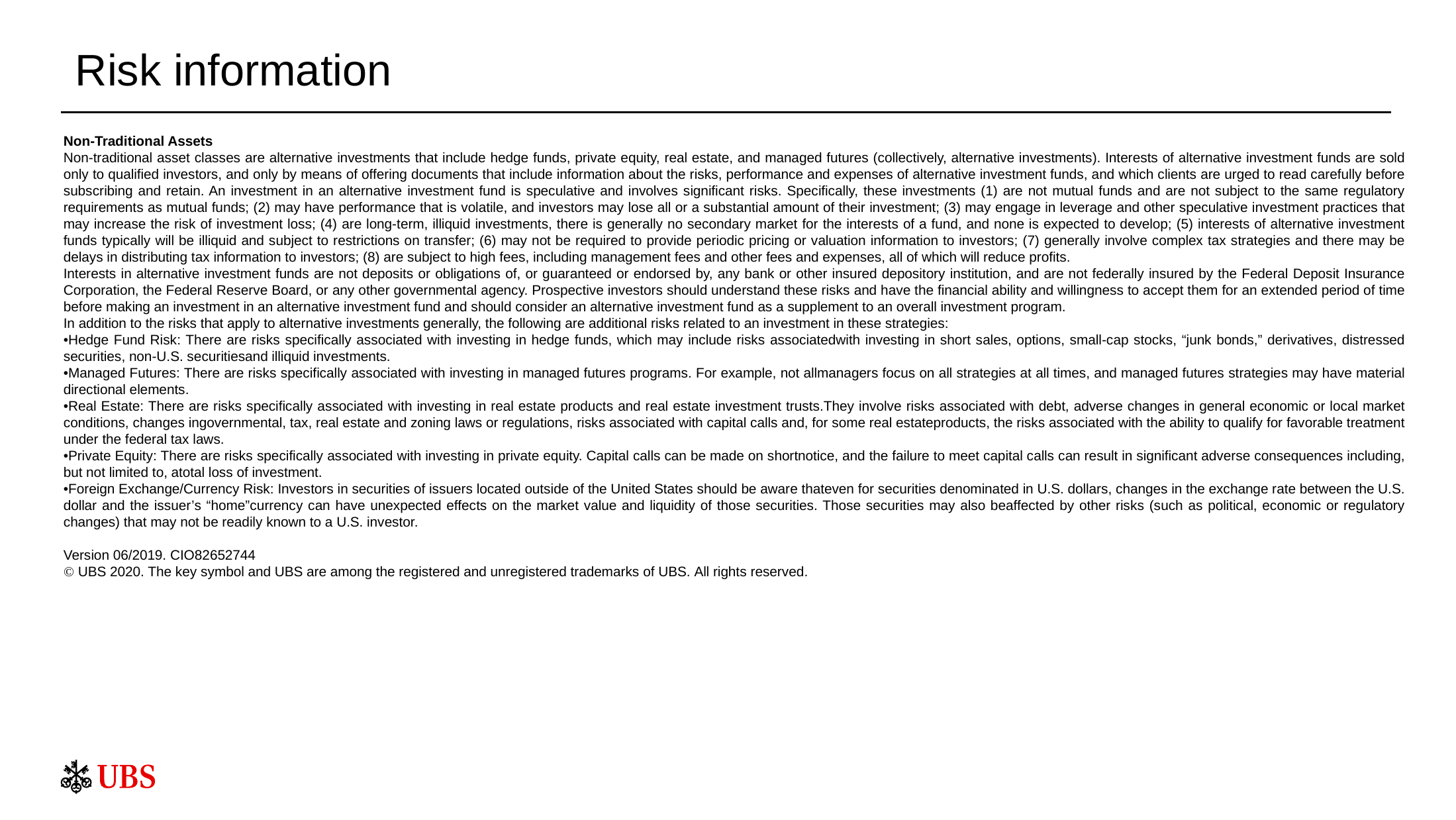

# Risk information
Non-Traditional Assets
Non-traditional asset classes are alternative investments that include hedge funds, private equity, real estate, and managed futures (collectively, alternative investments). Interests of alternative investment funds are sold only to qualified investors, and only by means of offering documents that include information about the risks, performance and expenses of alternative investment funds, and which clients are urged to read carefully before subscribing and retain. An investment in an alternative investment fund is speculative and involves significant risks. Specifically, these investments (1) are not mutual funds and are not subject to the same regulatory requirements as mutual funds; (2) may have performance that is volatile, and investors may lose all or a substantial amount of their investment; (3) may engage in leverage and other speculative investment practices that may increase the risk of investment loss; (4) are long-term, illiquid investments, there is generally no secondary market for the interests of a fund, and none is expected to develop; (5) interests of alternative investment funds typically will be illiquid and subject to restrictions on transfer; (6) may not be required to provide periodic pricing or valuation information to investors; (7) generally involve complex tax strategies and there may be delays in distributing tax information to investors; (8) are subject to high fees, including management fees and other fees and expenses, all of which will reduce profits.
Interests in alternative investment funds are not deposits or obligations of, or guaranteed or endorsed by, any bank or other insured depository institution, and are not federally insured by the Federal Deposit Insurance Corporation, the Federal Reserve Board, or any other governmental agency. Prospective investors should understand these risks and have the financial ability and willingness to accept them for an extended period of time before making an investment in an alternative investment fund and should consider an alternative investment fund as a supplement to an overall investment program.
In addition to the risks that apply to alternative investments generally, the following are additional risks related to an investment in these strategies:
•Hedge Fund Risk: There are risks specifically associated with investing in hedge funds, which may include risks associatedwith investing in short sales, options, small-cap stocks, “junk bonds,” derivatives, distressed securities, non-U.S. securitiesand illiquid investments.
•Managed Futures: There are risks specifically associated with investing in managed futures programs. For example, not allmanagers focus on all strategies at all times, and managed futures strategies may have material directional elements.
•Real Estate: There are risks specifically associated with investing in real estate products and real estate investment trusts.They involve risks associated with debt, adverse changes in general economic or local market conditions, changes ingovernmental, tax, real estate and zoning laws or regulations, risks associated with capital calls and, for some real estateproducts, the risks associated with the ability to qualify for favorable treatment under the federal tax laws.
•Private Equity: There are risks specifically associated with investing in private equity. Capital calls can be made on shortnotice, and the failure to meet capital calls can result in significant adverse consequences including, but not limited to, atotal loss of investment.
•Foreign Exchange/Currency Risk: Investors in securities of issuers located outside of the United States should be aware thateven for securities denominated in U.S. dollars, changes in the exchange rate between the U.S. dollar and the issuer’s “home”currency can have unexpected effects on the market value and liquidity of those securities. Those securities may also beaffected by other risks (such as political, economic or regulatory changes) that may not be readily known to a U.S. investor.

Version 06/2019. CIO82652744
© UBS 2020. The key symbol and UBS are among the registered and unregistered trademarks of UBS. All rights reserved.